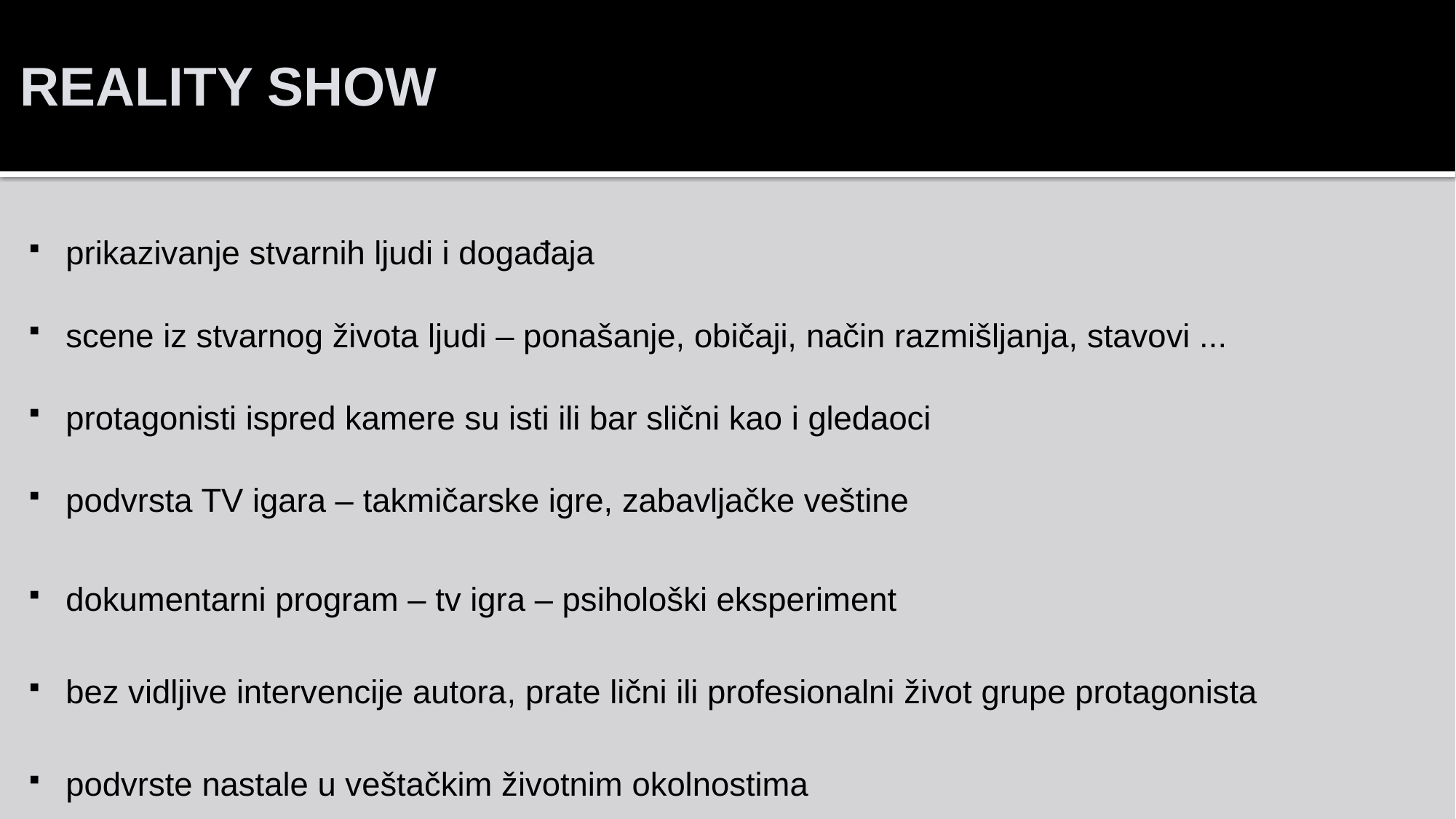

# REALITY SHOW

prikazivanje stvarnih ljudi i događaja

scene iz stvarnog života ljudi – ponašanje, običaji, način razmišljanja, stavovi ...

protagonisti ispred kamere su isti ili bar slični kao i gledaoci

podvrsta TV igara – takmičarske igre, zabavljačke veštine

dokumentarni program – tv igra – psihološki eksperiment

bez vidljive intervencije autora, prate lični ili profesionalni život grupe protagonista

podvrste nastale u veštačkim životnim okolnostima